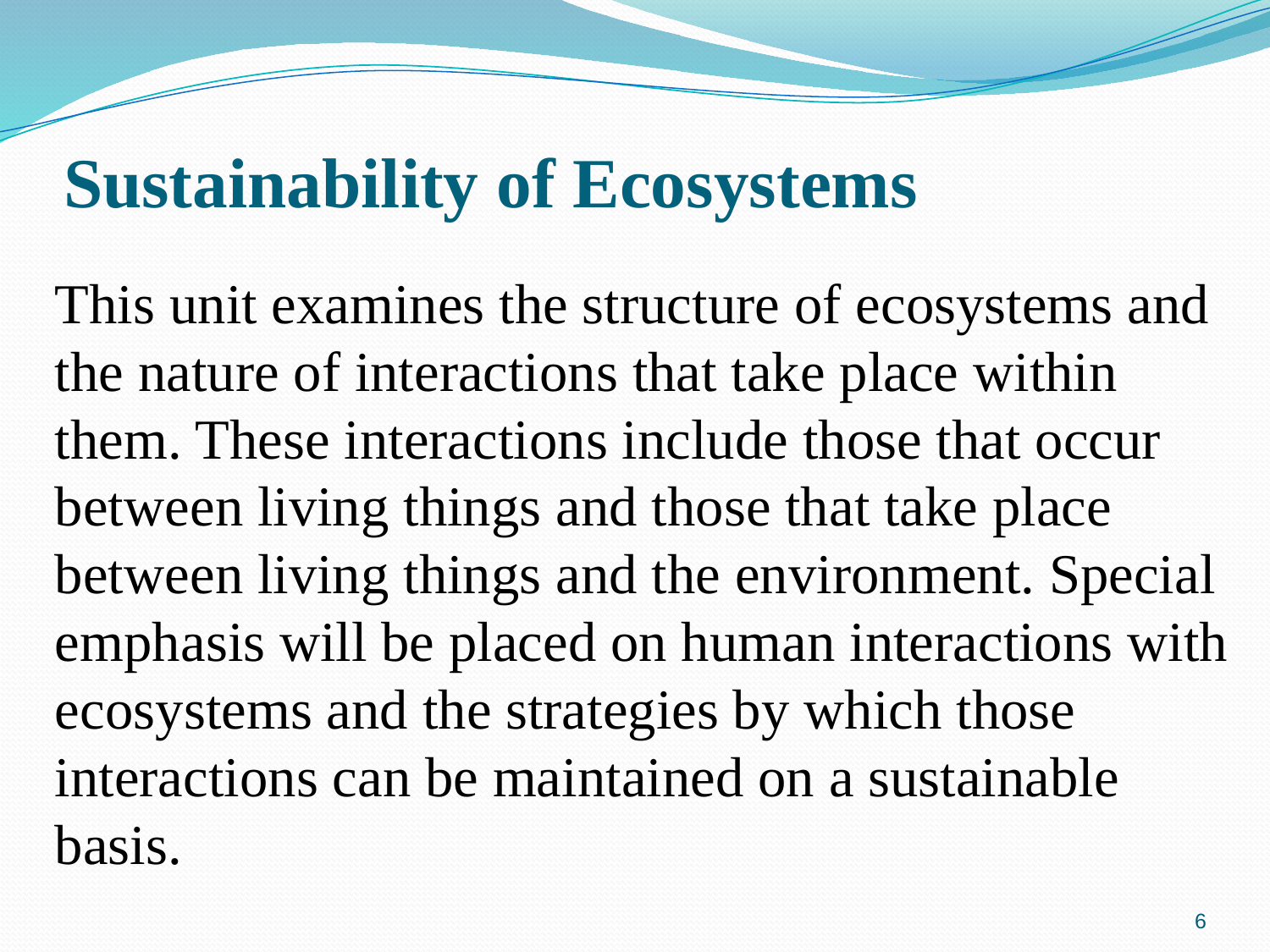

# Sustainability of Ecosystems

This unit examines the structure of ecosystems and the nature of interactions that take place within them. These interactions include those that occur between living things and those that take place between living things and the environment. Special emphasis will be placed on human interactions with ecosystems and the strategies by which those interactions can be maintained on a sustainable basis.

6